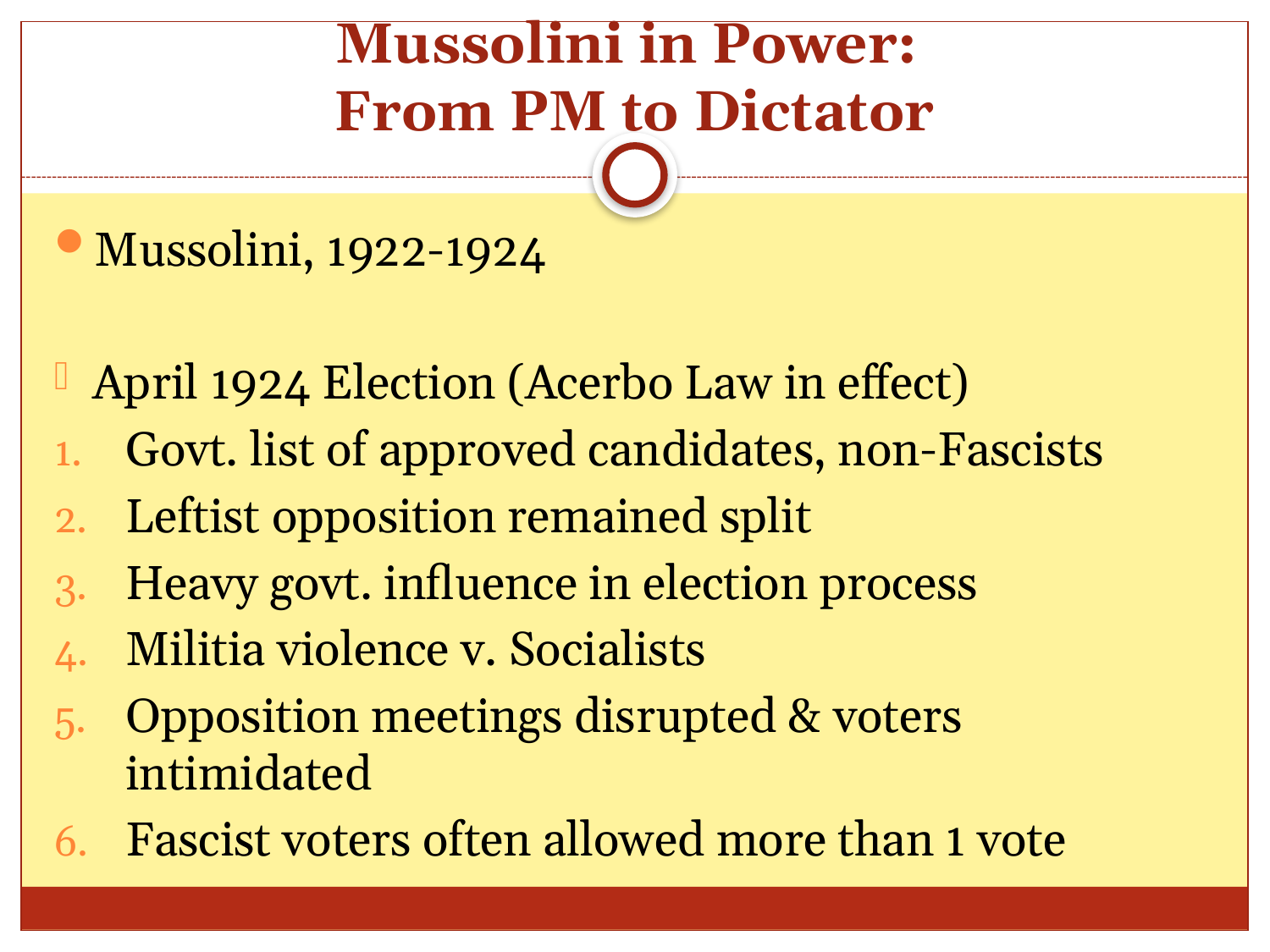

# Mussolini in Power: From PM to Dictator
Mussolini, 1922-1924

April 1924 Election (Acerbo Law in effect)
Govt. list of approved candidates, non-Fascists
Leftist opposition remained split
Heavy govt. influence in election process
Militia violence v. Socialists
Opposition meetings disrupted & voters intimidated
Fascist voters often allowed more than 1 vote